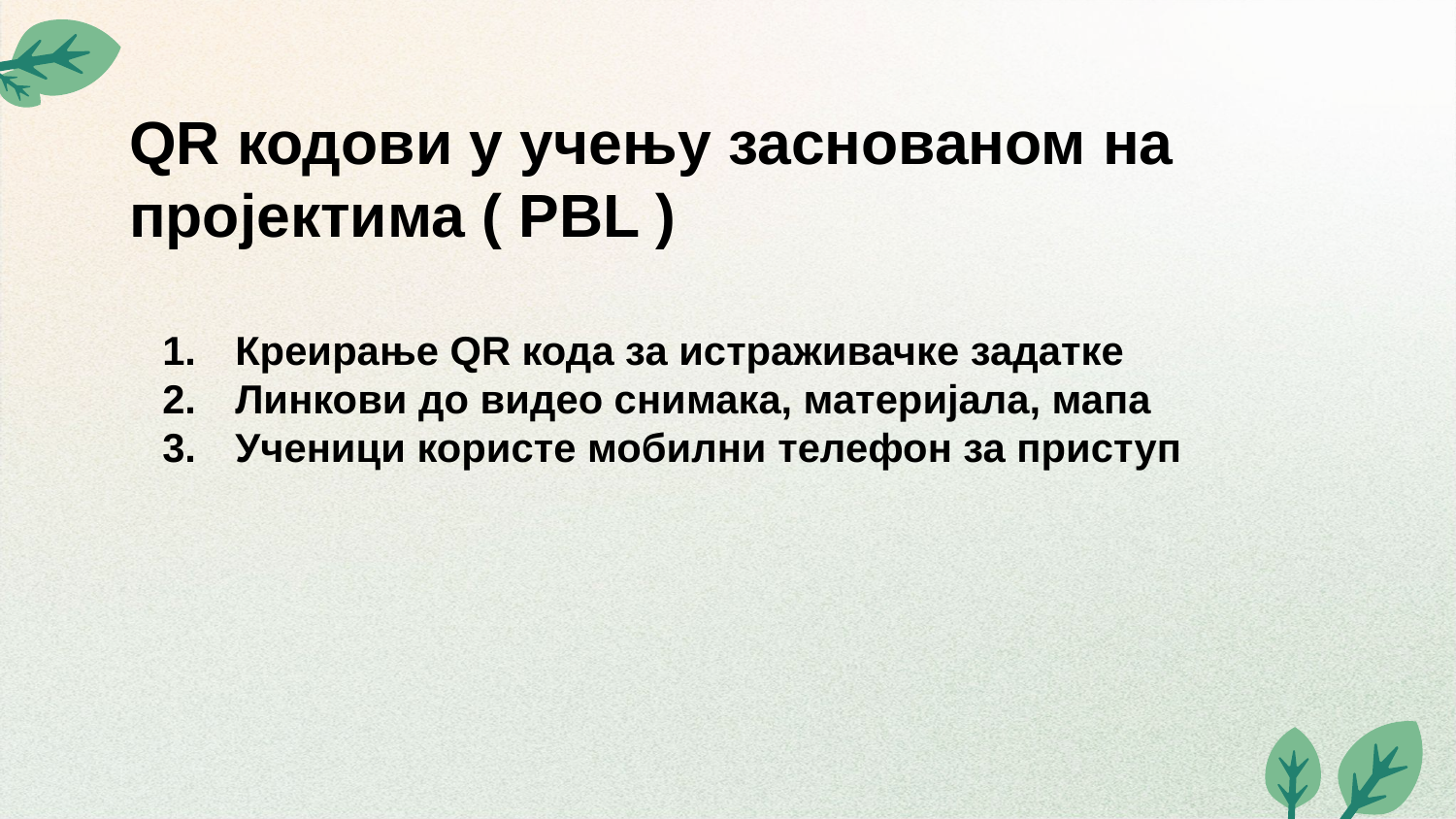

# QR кодови у учењу заснованом на пројектима ( PBL )
Креирање QR кода за истраживачке задатке
Линкови до видео снимака, материјала, мапа
Ученици користе мобилни телефон за приступ